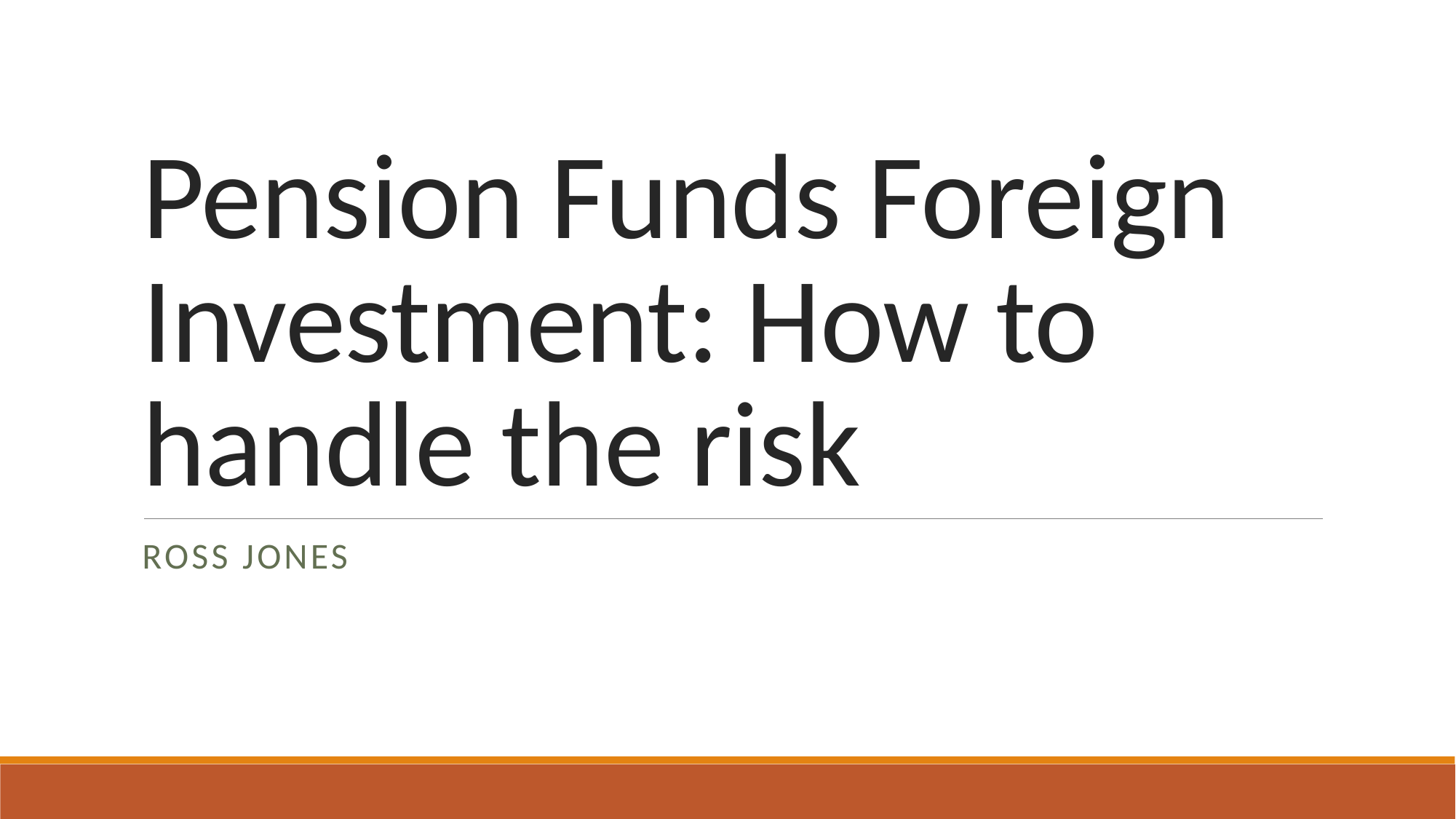

# Pension Funds Foreign Investment: How to handle the risk
Ross Jones